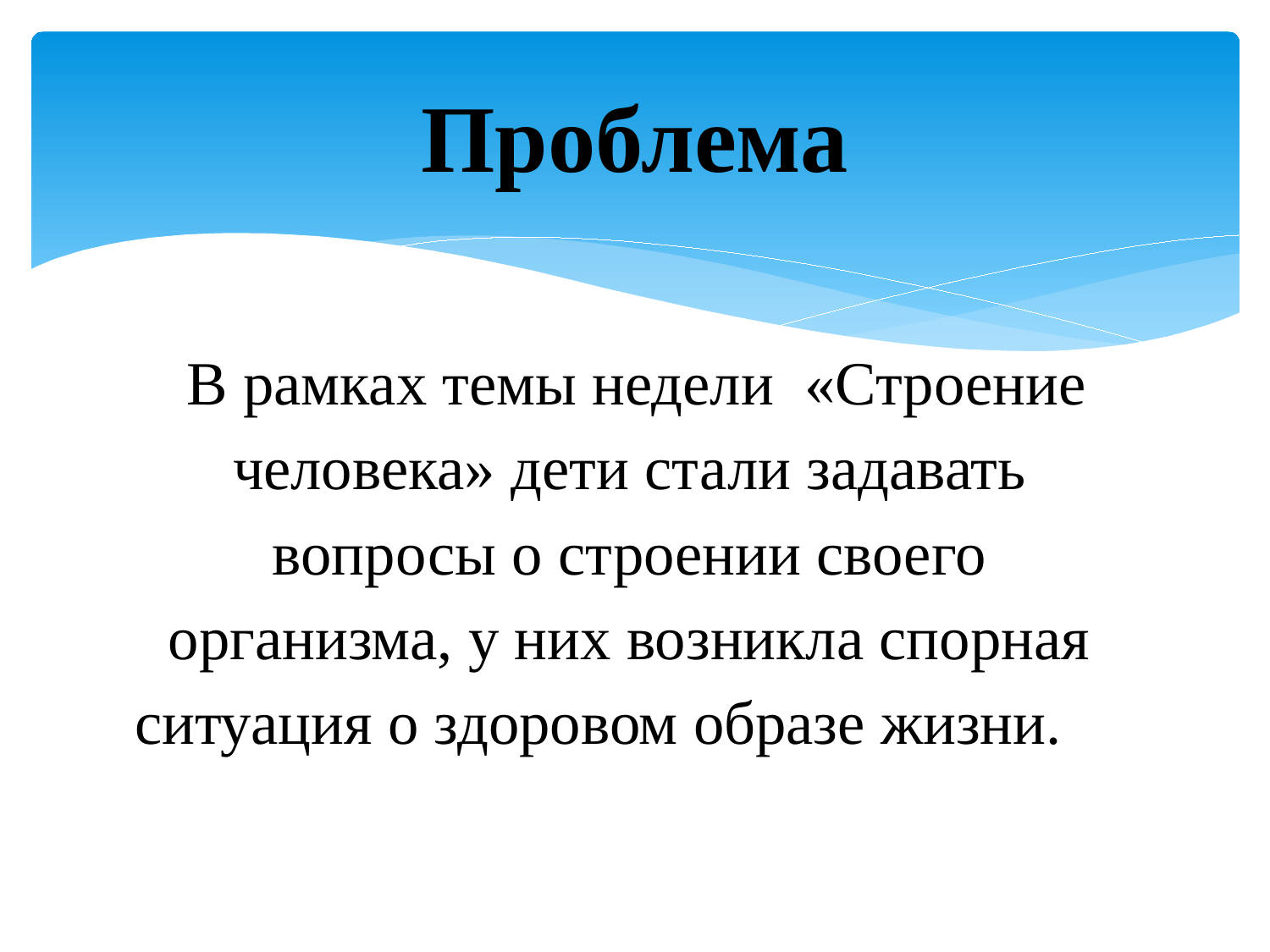

# Проблема
 В рамках темы недели  «Строение человека» дети стали задавать вопросы о строении своего организма, у них возникла спорная ситуация о здоровом образе жизни.